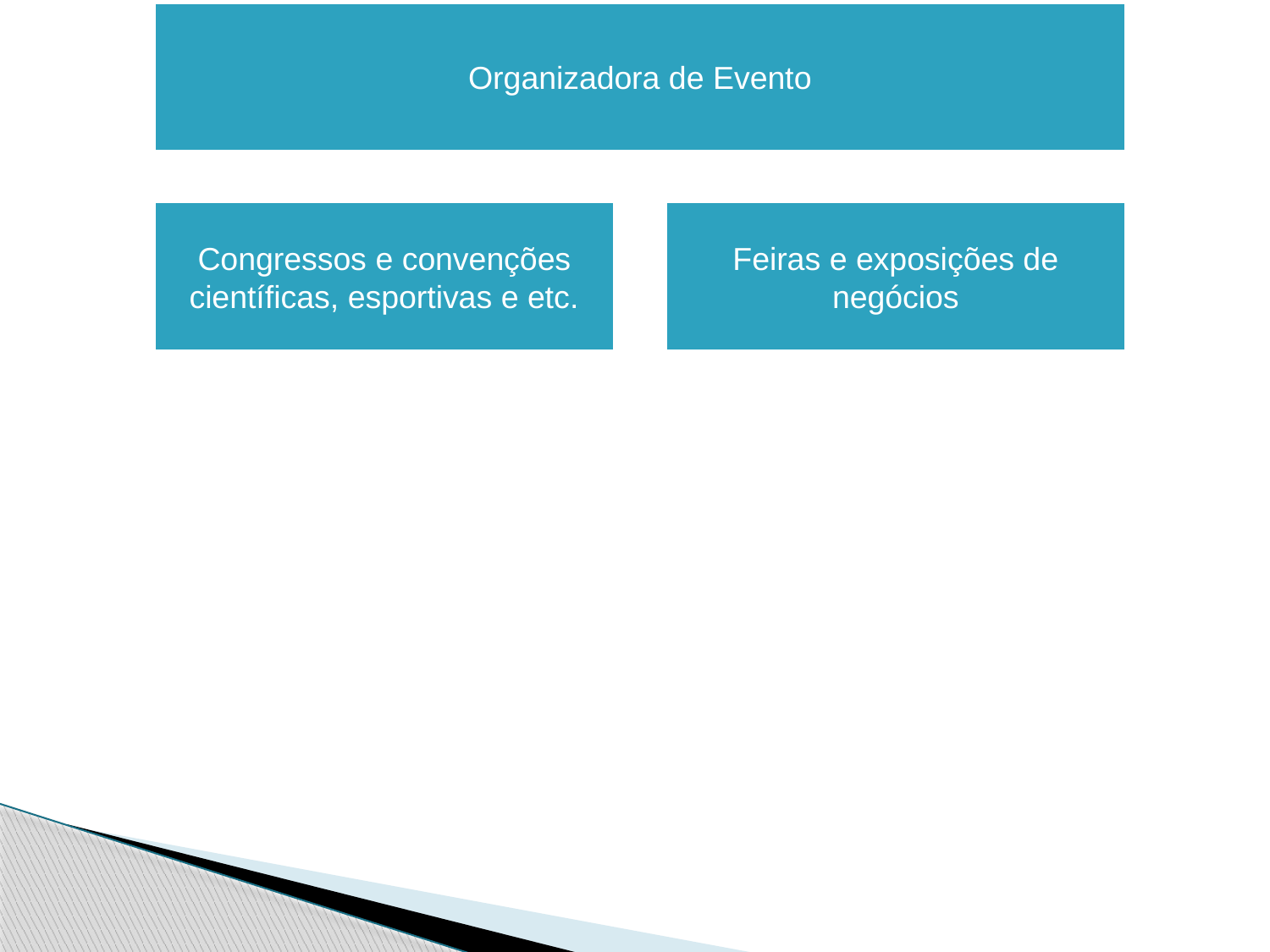

Organizadora de Evento
Congressos e convenções científicas, esportivas e etc.
Feiras e exposições de negócios